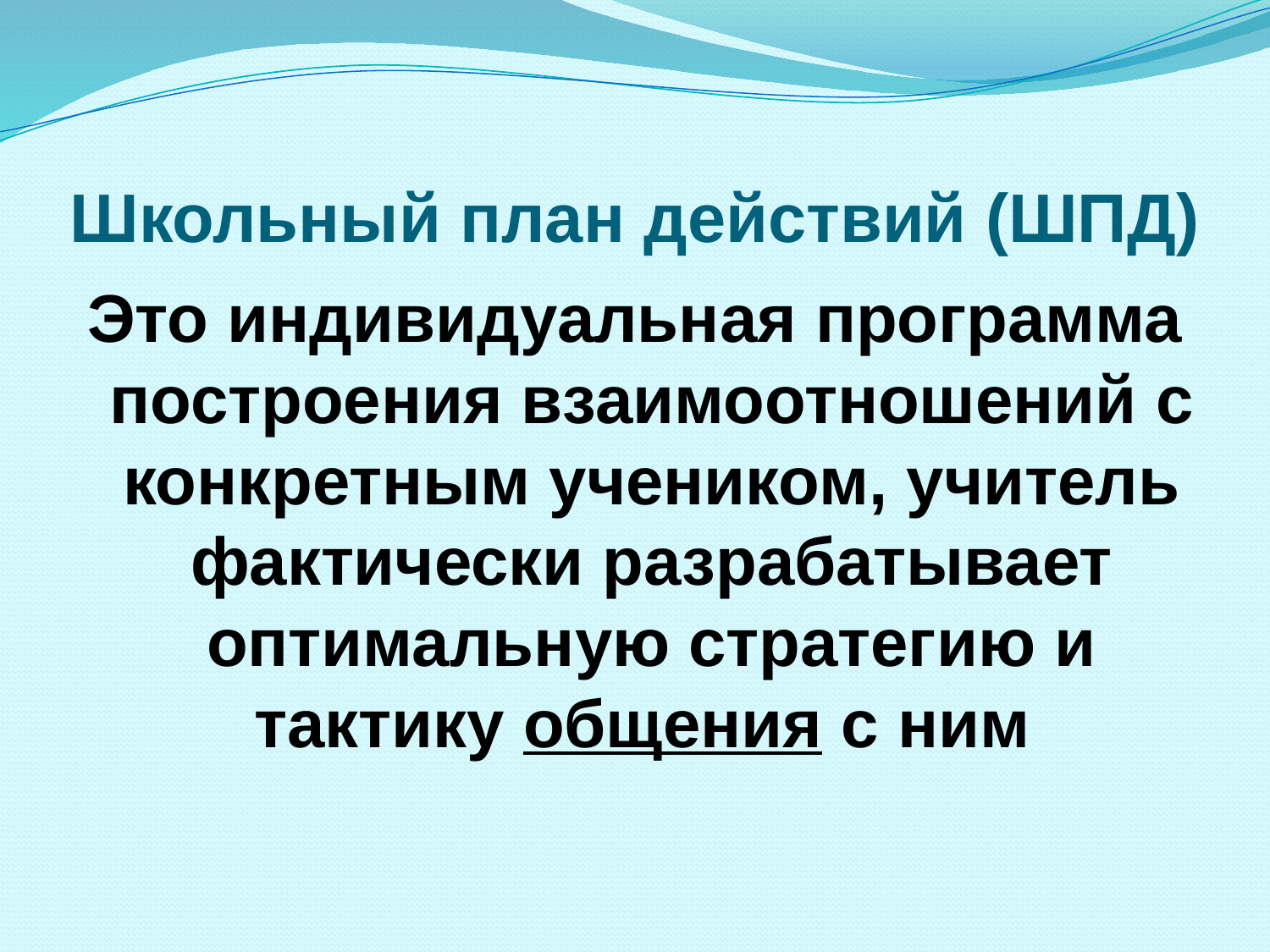

# Школьный план действий (ШПД)
Это индивидуальная программа построения взаимоотношений с конкретным учеником, учитель фактически разрабатывает оптимальную стратегию и тактику общения с ним